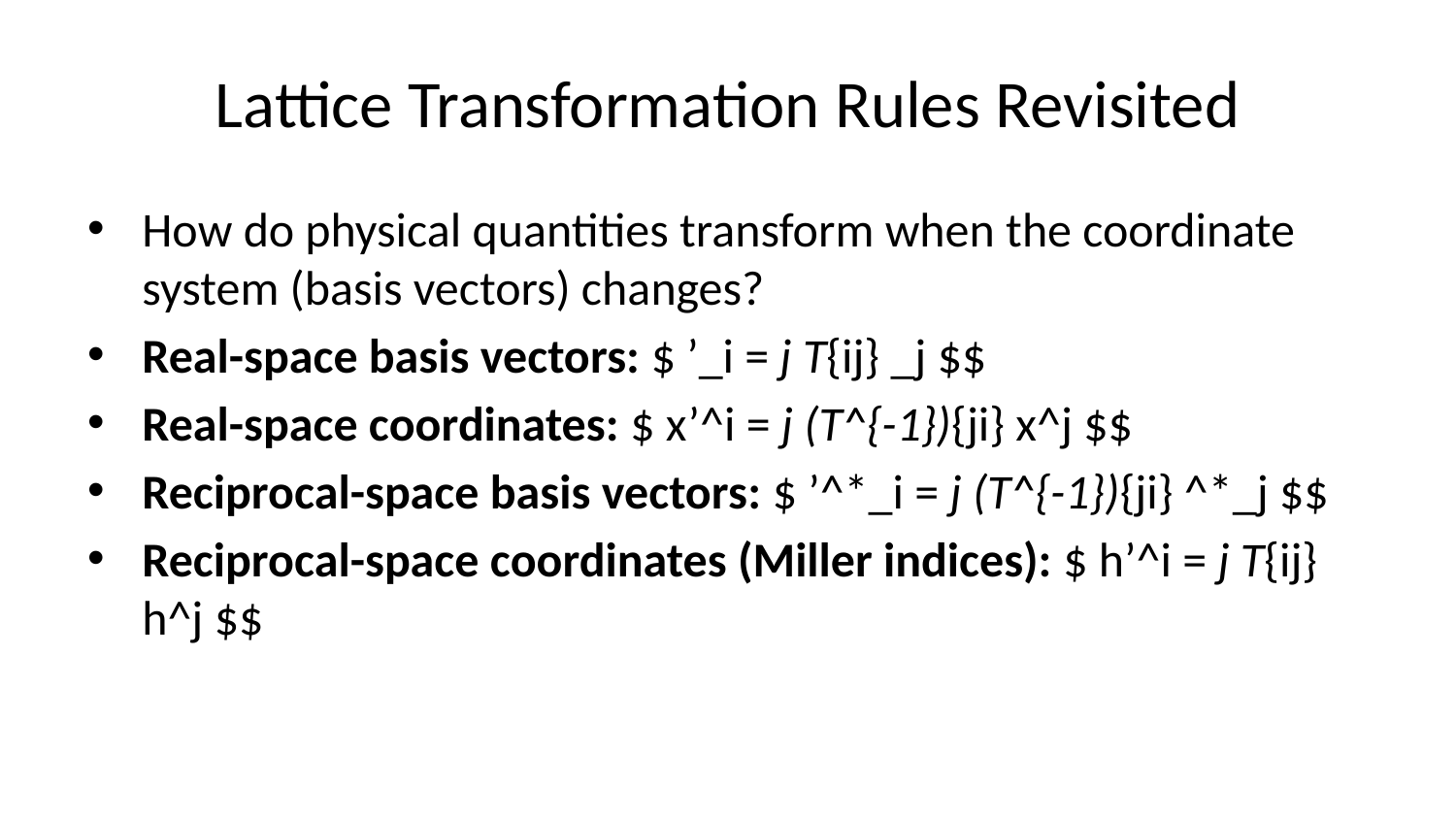

# Lattice Transformation Rules Revisited
How do physical quantities transform when the coordinate system (basis vectors) changes?
Real-space basis vectors: $ ’_i = j T{ij} _j $$
Real-space coordinates: $ x’^i = j (T^{-1}){ji} x^j $$
Reciprocal-space basis vectors: $ ’^*_i = j (T^{-1}){ji} ^*_j $$
Reciprocal-space coordinates (Miller indices): $ h’^i = j T{ij} h^j $$